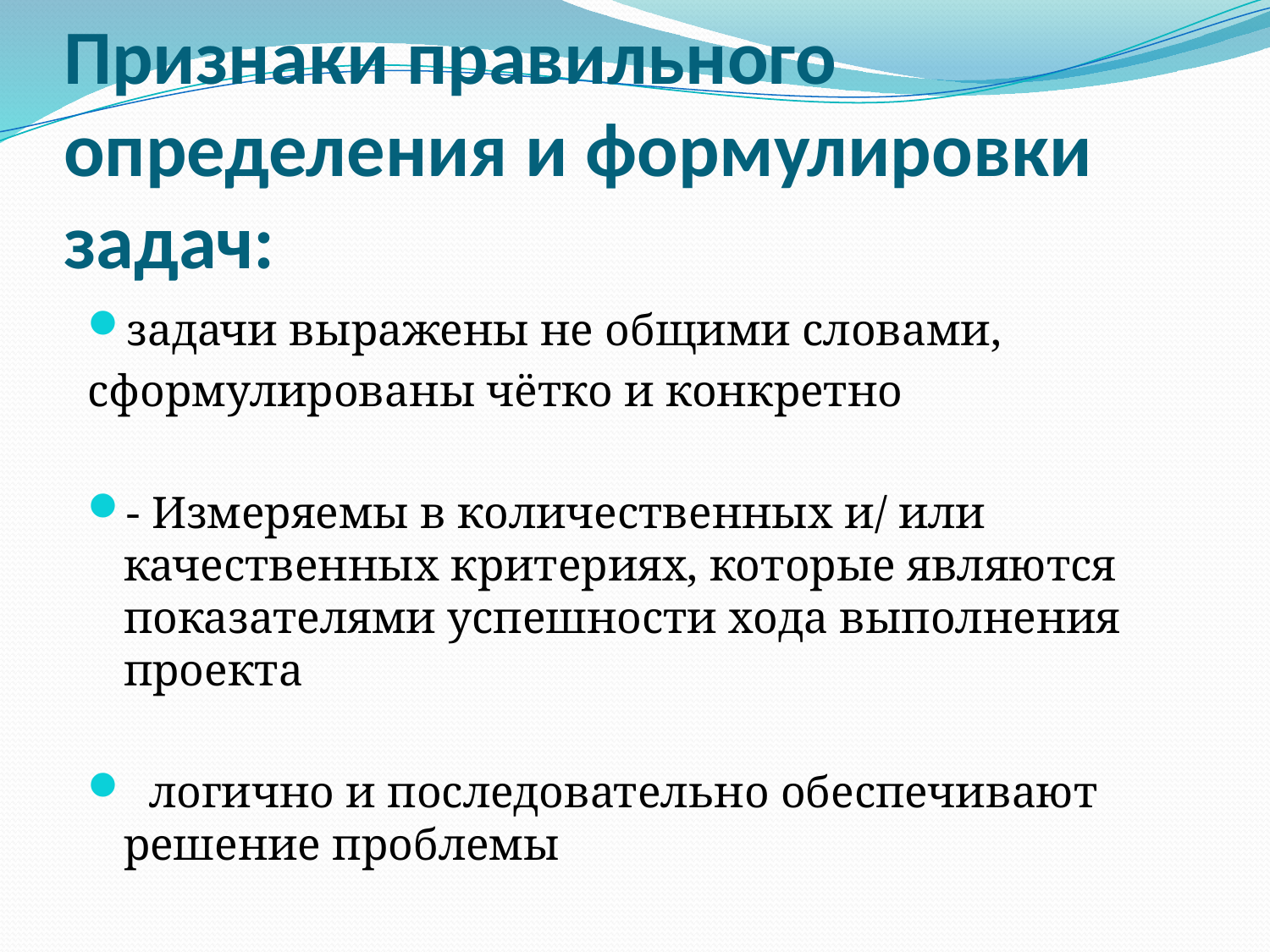

# Признаки правильного определения и формулировки  задач:
задачи выражены не общими словами,
сформулированы чётко и конкретно

- Измеряемы в количественных и/ или качественных критериях, которые являются показателями успешности хода выполнения проекта

  логично и последовательно обеспечивают   решение проблемы